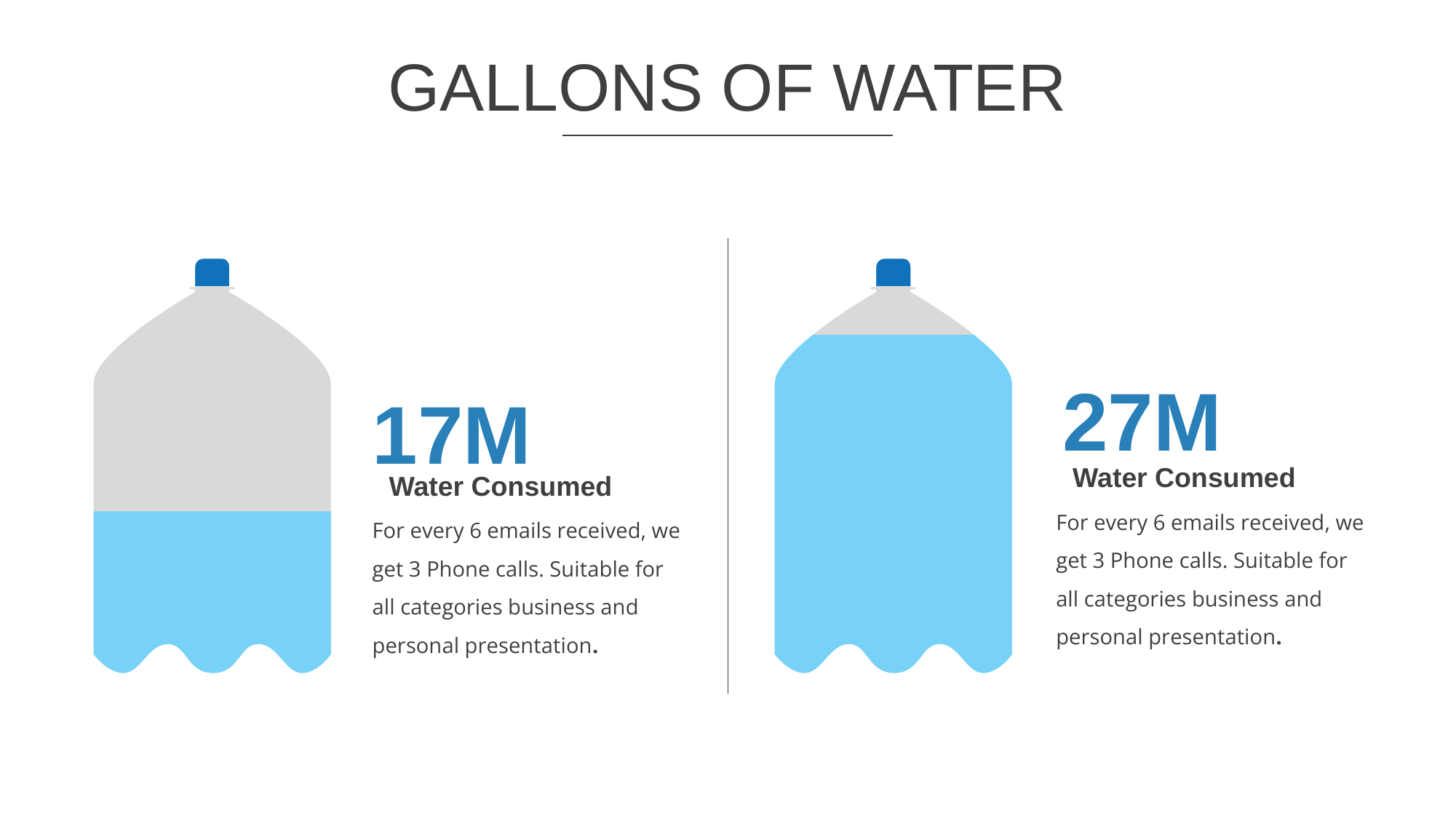

# GALLONS OF WATER

27M
17M
Water Consumed
Water Consumed
For every 6 emails received, we get 3 Phone calls. Suitable for all categories business and personal presentation.
For every 6 emails received, we get 3 Phone calls. Suitable for all categories business and personal presentation.